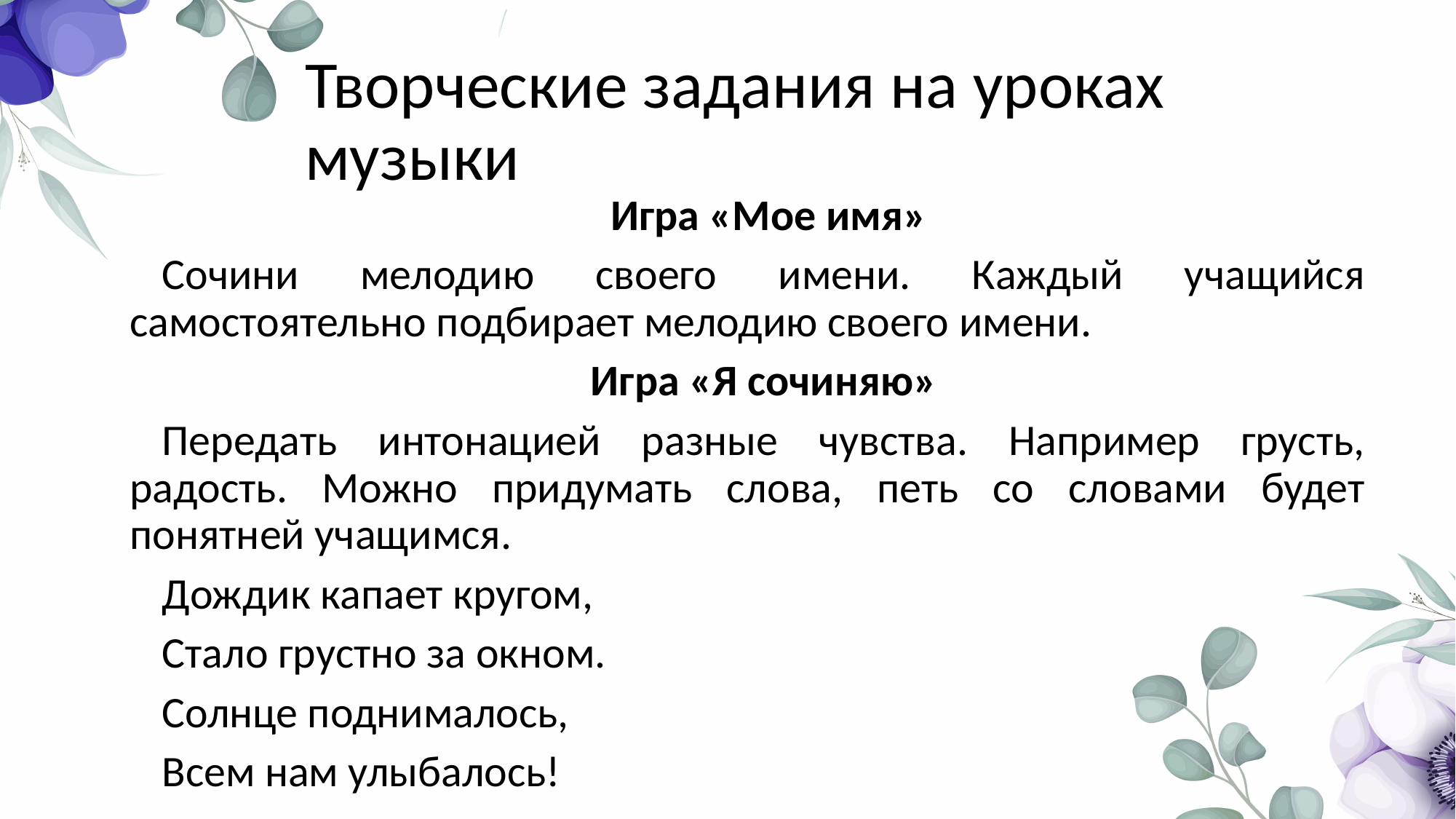

# Творческие задания на уроках музыки
 Игра «Мое имя»
Сочини мелодию своего имени. Каждый учащийся самостоятельно подбирает мелодию своего имени.
Игра «Я сочиняю»
Передать интонацией разные чувства. Например грусть, радость. Можно придумать слова, петь со словами будет понятней учащимся.
Дождик капает кругом,
Стало грустно за окном.
Солнце поднималось,
Всем нам улыбалось!